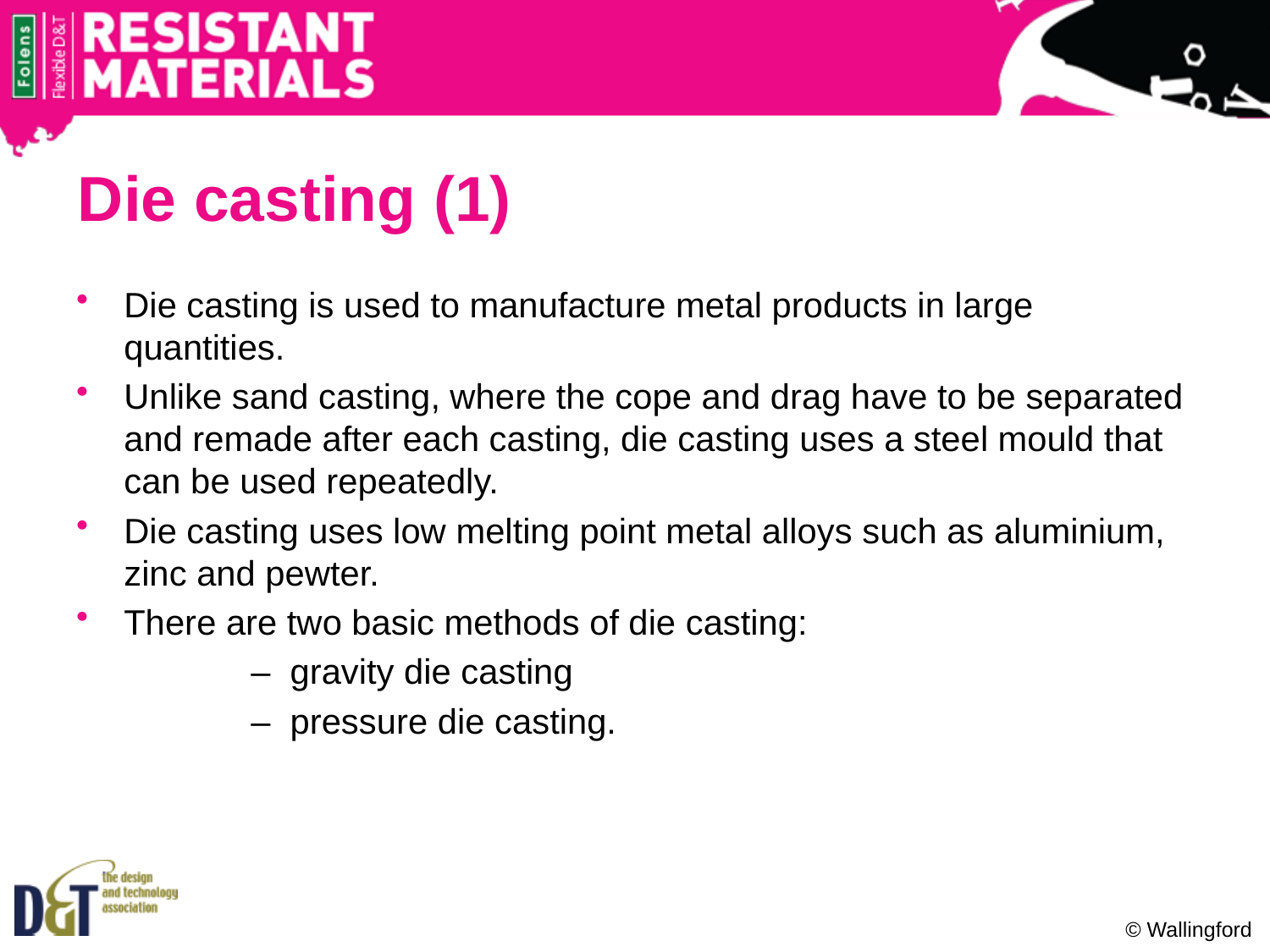

# Die casting (1)
Die casting is used to manufacture metal products in large quantities.
Unlike sand casting, where the cope and drag have to be separated and remade after each casting, die casting uses a steel mould that can be used repeatedly.
Die casting uses low melting point metal alloys such as aluminium, zinc and pewter.
There are two basic methods of die casting:
		–  gravity die casting
		–  pressure die casting.

© Wallingford